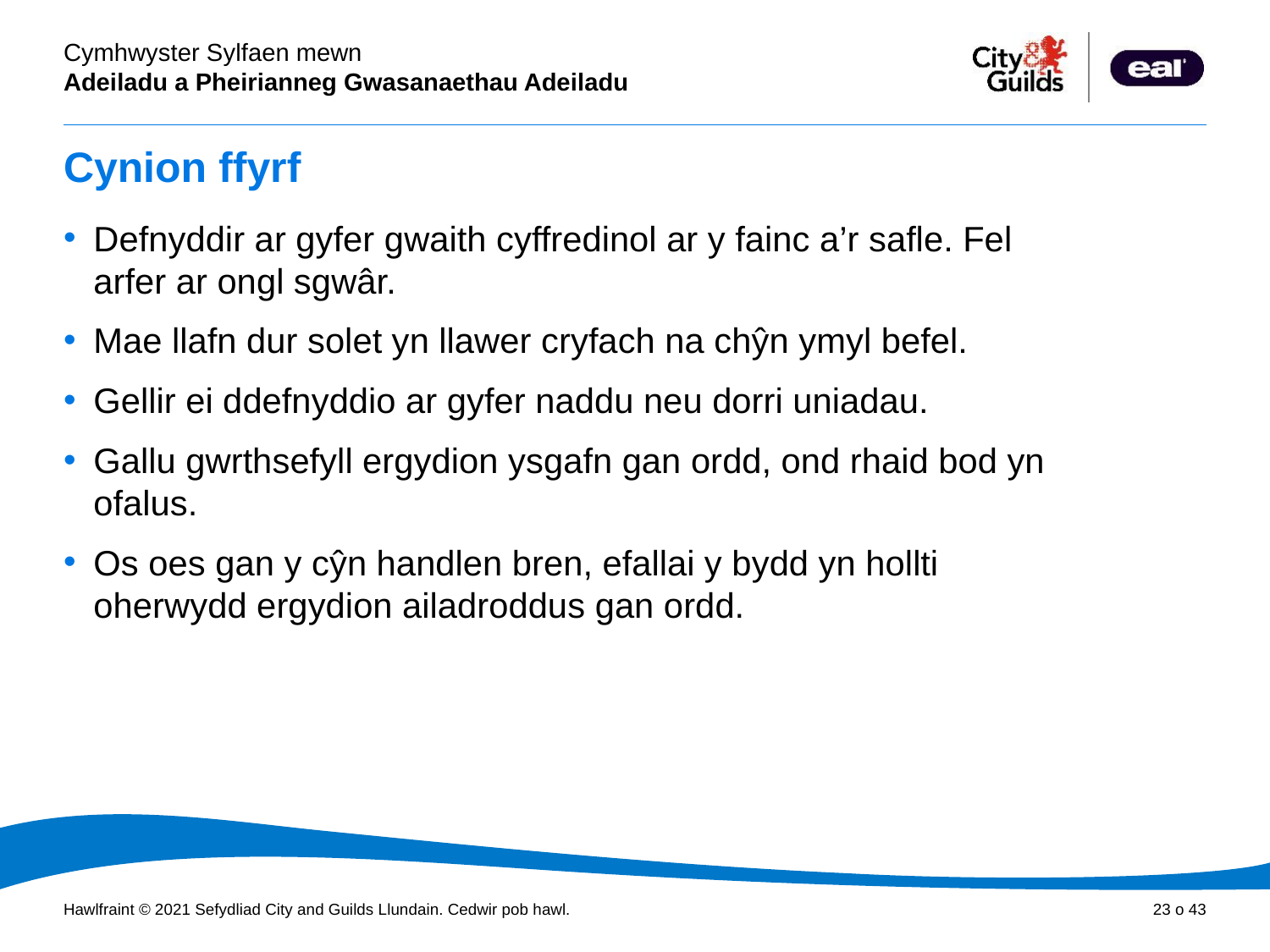

# Cynion ffyrf
Defnyddir ar gyfer gwaith cyffredinol ar y fainc a’r safle. Fel arfer ar ongl sgwâr.
Mae llafn dur solet yn llawer cryfach na chŷn ymyl befel.
Gellir ei ddefnyddio ar gyfer naddu neu dorri uniadau.
Gallu gwrthsefyll ergydion ysgafn gan ordd, ond rhaid bod yn ofalus.
Os oes gan y cŷn handlen bren, efallai y bydd yn hollti oherwydd ergydion ailadroddus gan ordd.